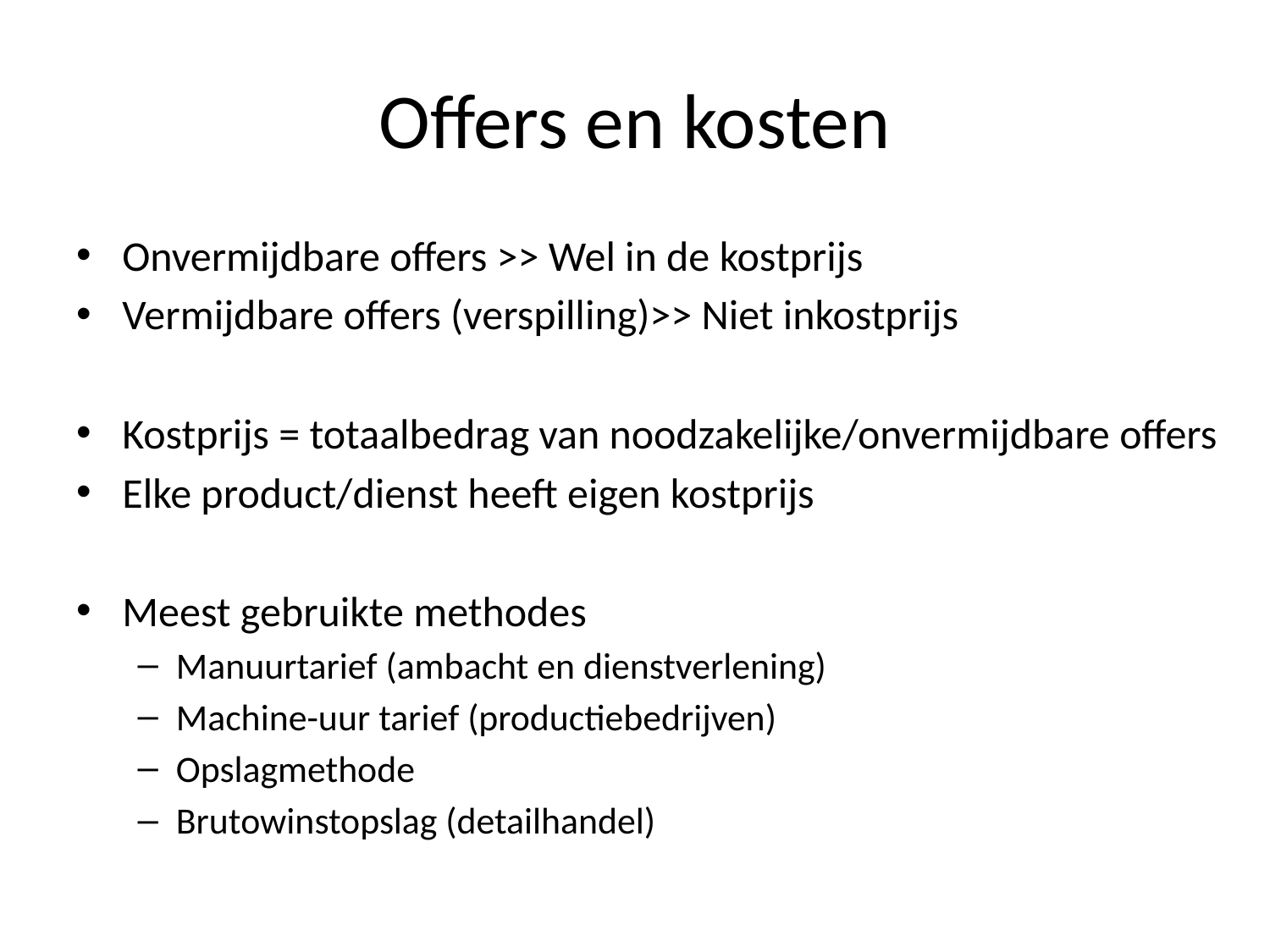

# Offers en kosten
Onvermijdbare offers >> Wel in de kostprijs
Vermijdbare offers (verspilling)>> Niet inkostprijs

Kostprijs = totaalbedrag van noodzakelijke/onvermijdbare offers
Elke product/dienst heeft eigen kostprijs

Meest gebruikte methodes
Manuurtarief (ambacht en dienstverlening)
Machine-uur tarief (productiebedrijven)
Opslagmethode
Brutowinstopslag (detailhandel)